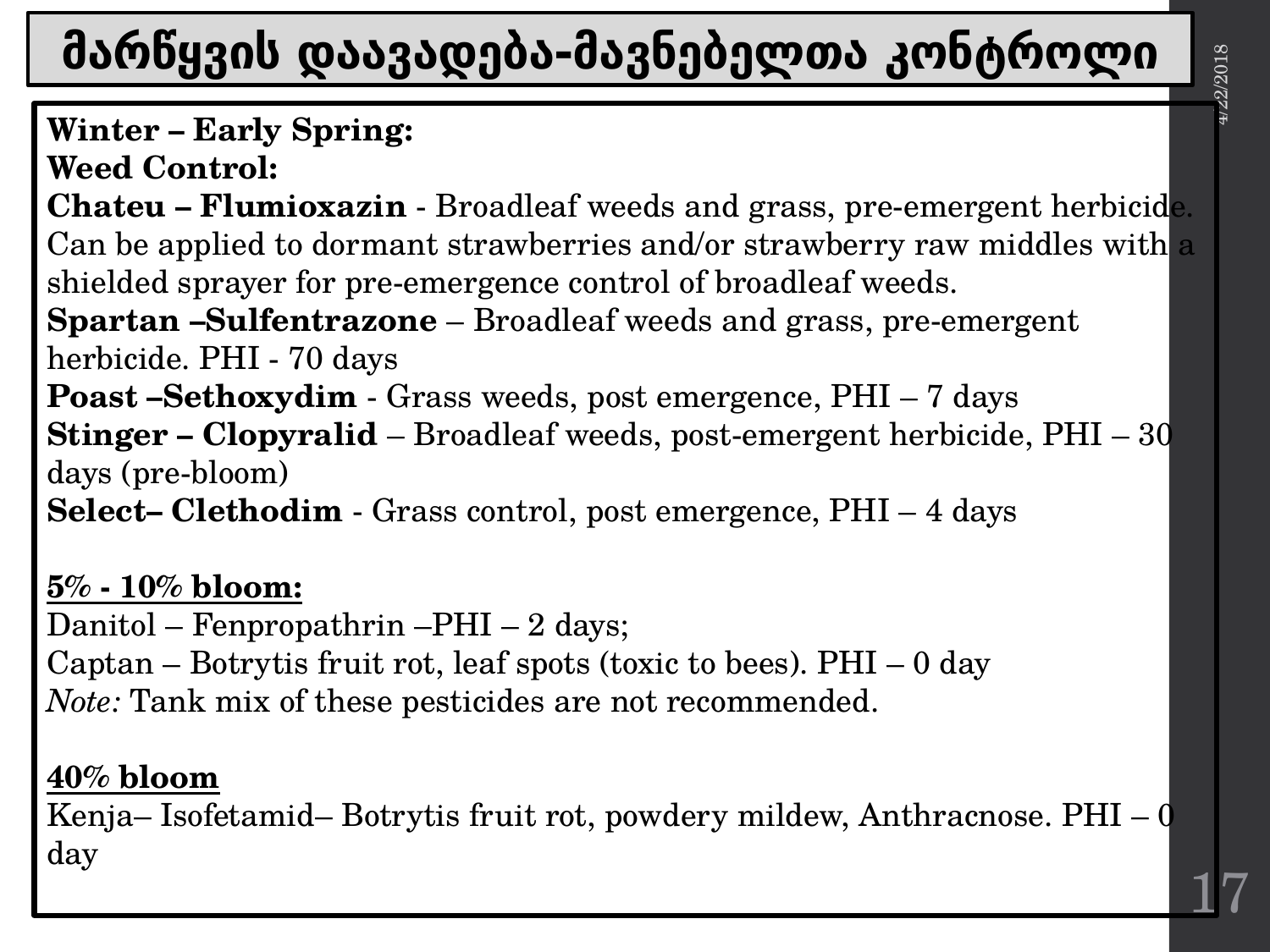

# მარწყვის დაავადება-მავნებელთა კონტროლი
Winter – Early Spring:
Weed Control:
Chateu – Flumioxazin - Broadleaf weeds and grass, pre-emergent herbicide. Can be applied to dormant strawberries and/or strawberry raw middles with a shielded sprayer for pre-emergence control of broadleaf weeds.
Spartan –Sulfentrazone – Broadleaf weeds and grass, pre-emergent herbicide. PHI - 70 days
Poast –Sethoxydim - Grass weeds, post emergence, PHI – 7 days
Stinger – Clopyralid – Broadleaf weeds, post-emergent herbicide, PHI – 30 days (pre-bloom)
Select– Clethodim - Grass control, post emergence, PHI – 4 days

5% - 10% bloom:
Danitol – Fenpropathrin –PHI – 2 days;
Captan – Botrytis fruit rot, leaf spots (toxic to bees). PHI – 0 day
Note: Tank mix of these pesticides are not recommended.

40% bloom
Kenja– Isofetamid– Botrytis fruit rot, powdery mildew, Anthracnose. PHI – 0 day

4/22/2018
17